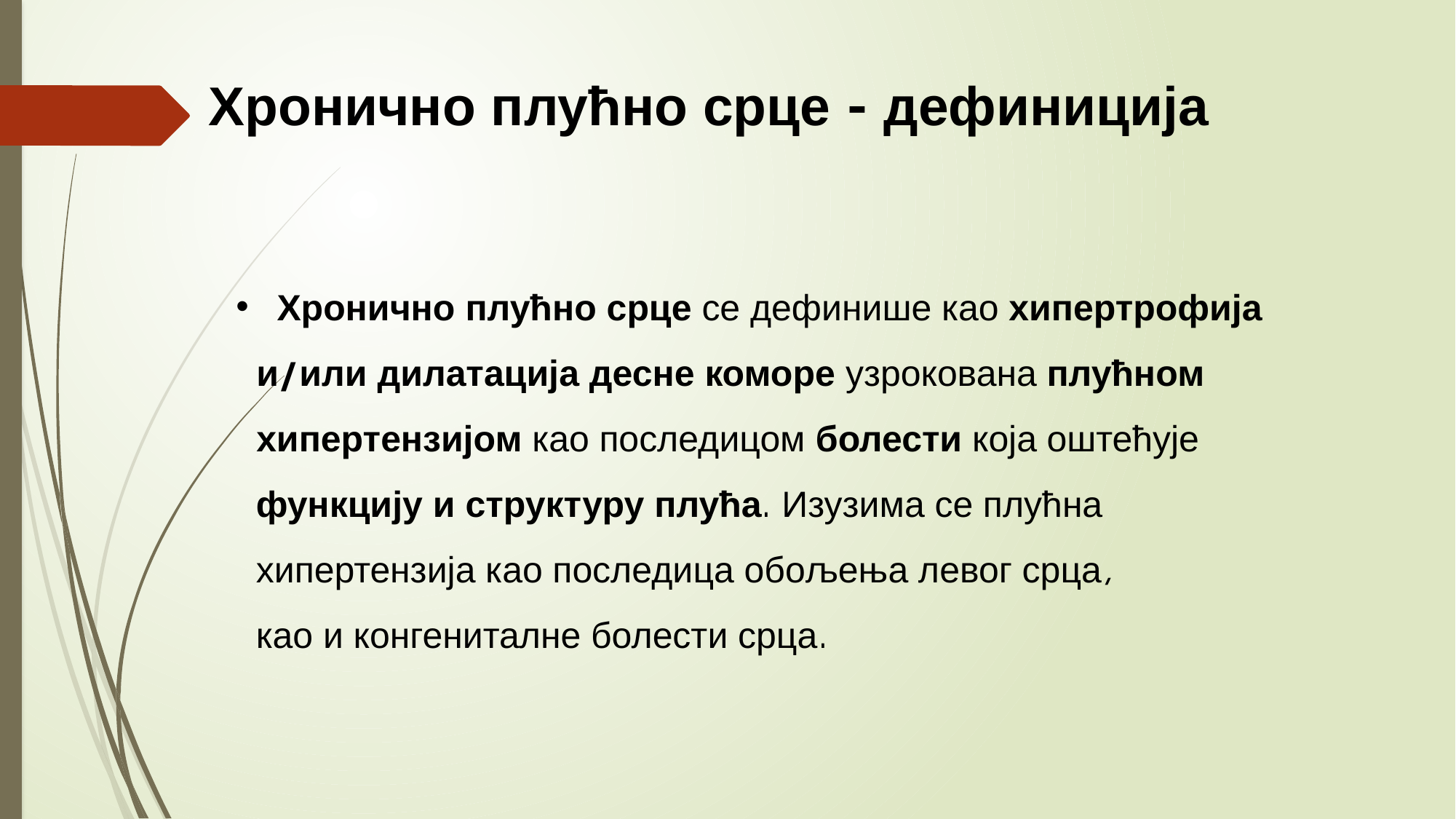

Хронично плућно срце - дефиниција
Хронично плућно срце се дефинише као хипертрофија
  и/или дилатација десне коморе узрокована плућном
  хипертензијом као последицом болести која оштећује
  функцију и структуру плућа. Изузима се плућна
  хипертензија као последица обољења левог срца,
  као и конгениталне болести срца.